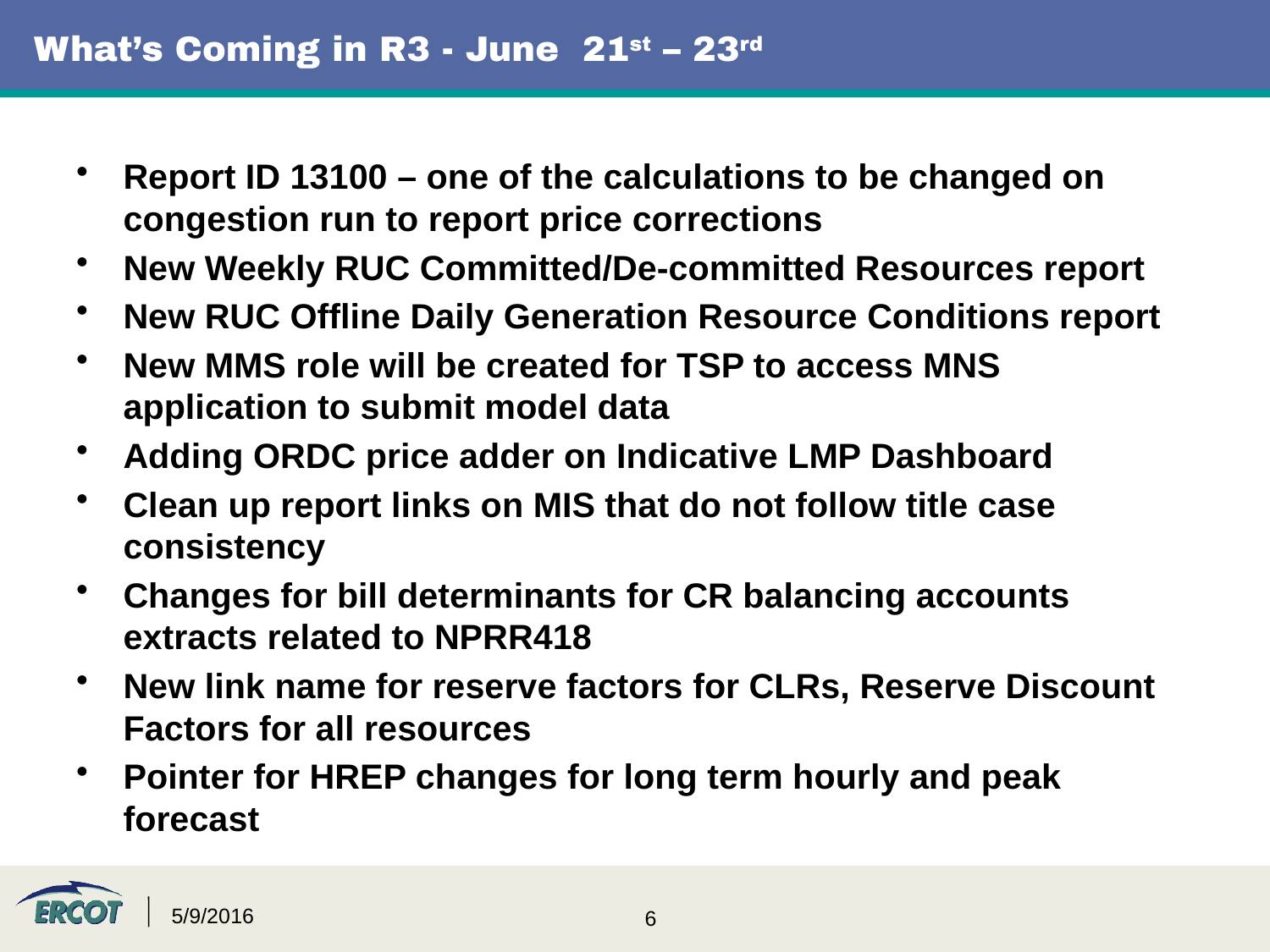

# What’s Coming in R3 - June  21st – 23rd
Report ID 13100 – one of the calculations to be changed on congestion run to report price corrections
New Weekly RUC Committed/De-committed Resources report
New RUC Offline Daily Generation Resource Conditions report
New MMS role will be created for TSP to access MNS application to submit model data
Adding ORDC price adder on Indicative LMP Dashboard
Clean up report links on MIS that do not follow title case consistency
Changes for bill determinants for CR balancing accounts extracts related to NPRR418
New link name for reserve factors for CLRs, Reserve Discount Factors for all resources
Pointer for HREP changes for long term hourly and peak forecast

5/9/2016